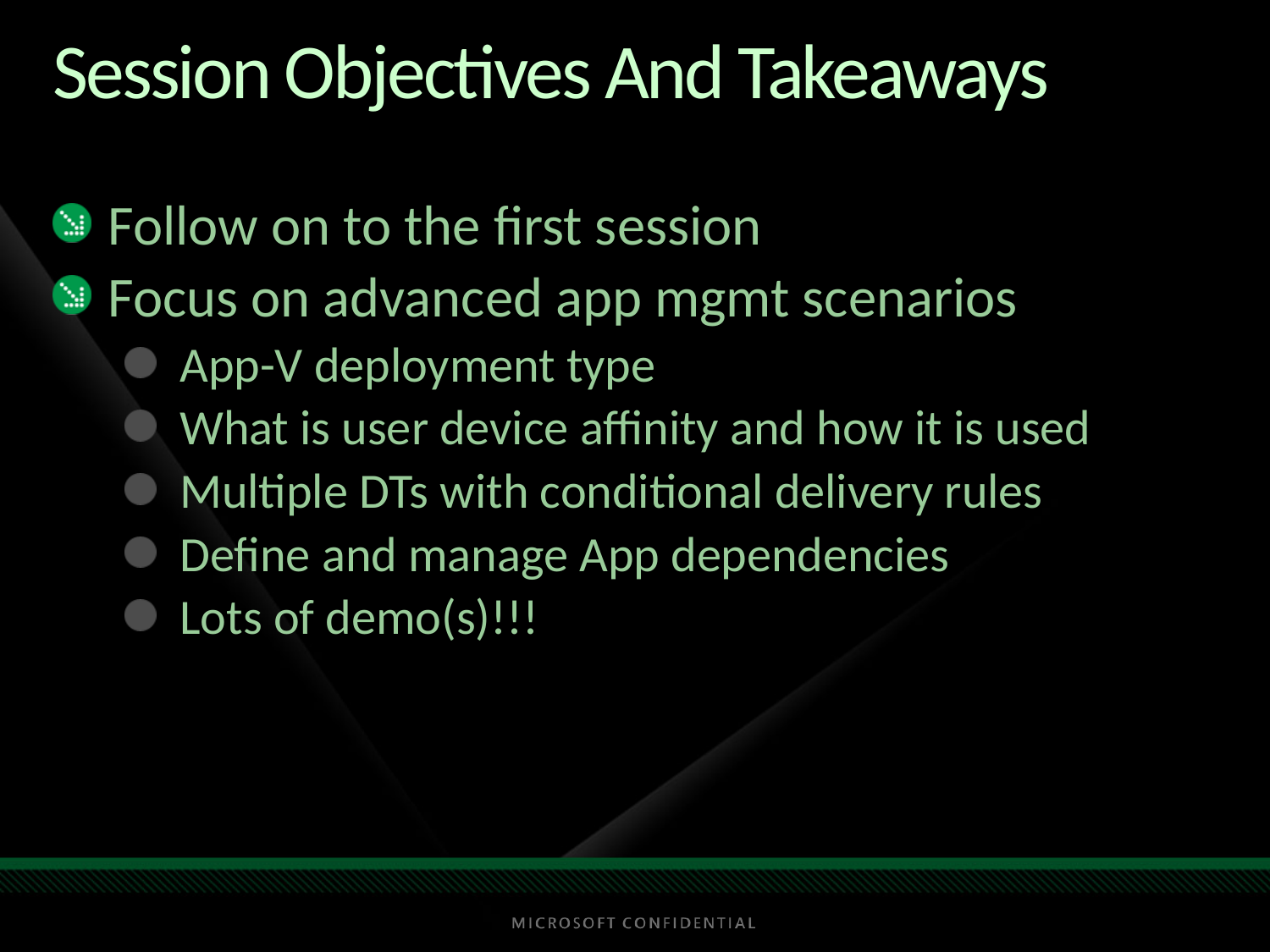

# Session Objectives And Takeaways
Follow on to the first session
Focus on advanced app mgmt scenarios
App-V deployment type
What is user device affinity and how it is used
Multiple DTs with conditional delivery rules
Define and manage App dependencies
Lots of demo(s)!!!